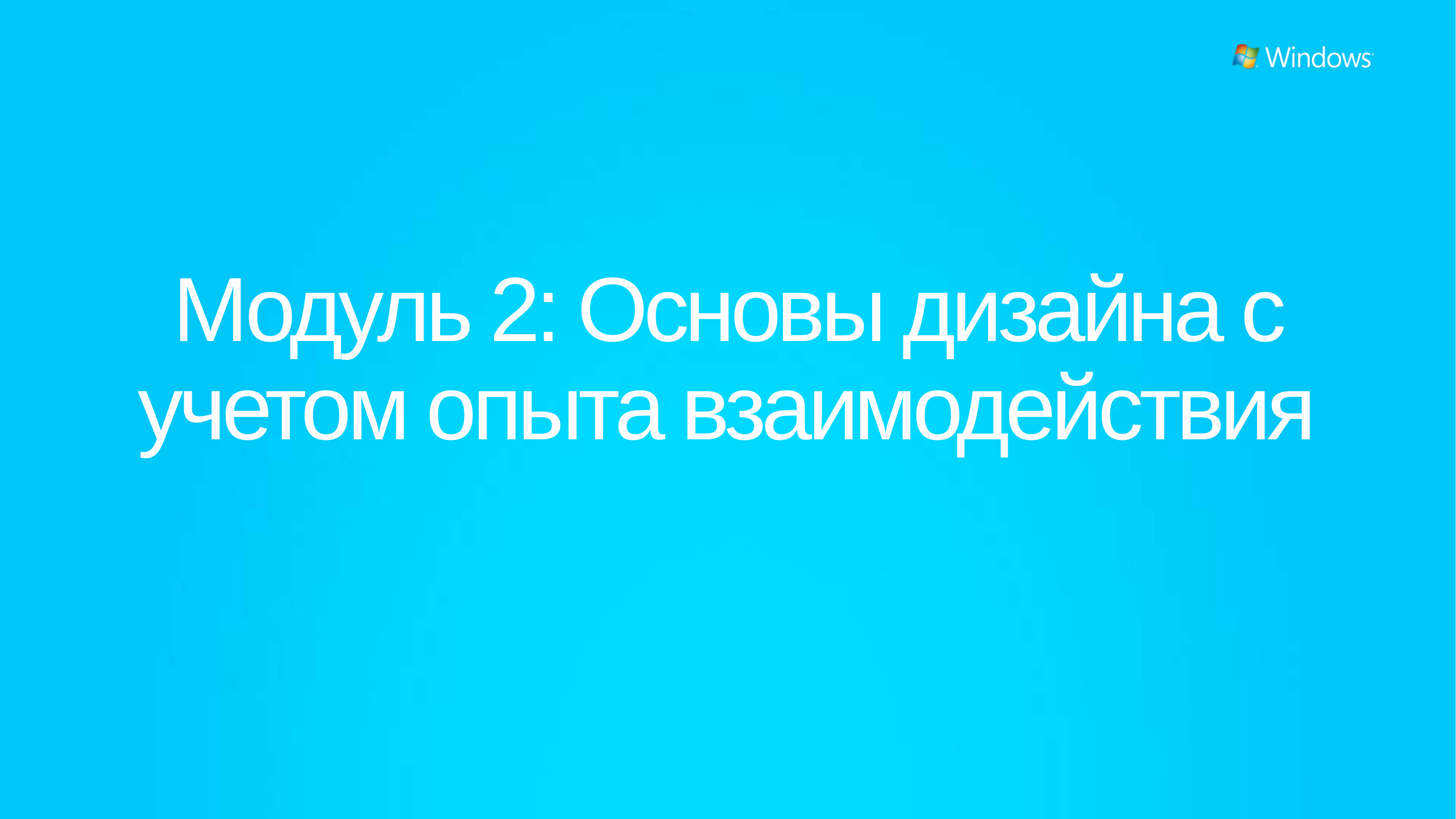

# Модуль 2: Основы дизайна с учетом опыта взаимодействия